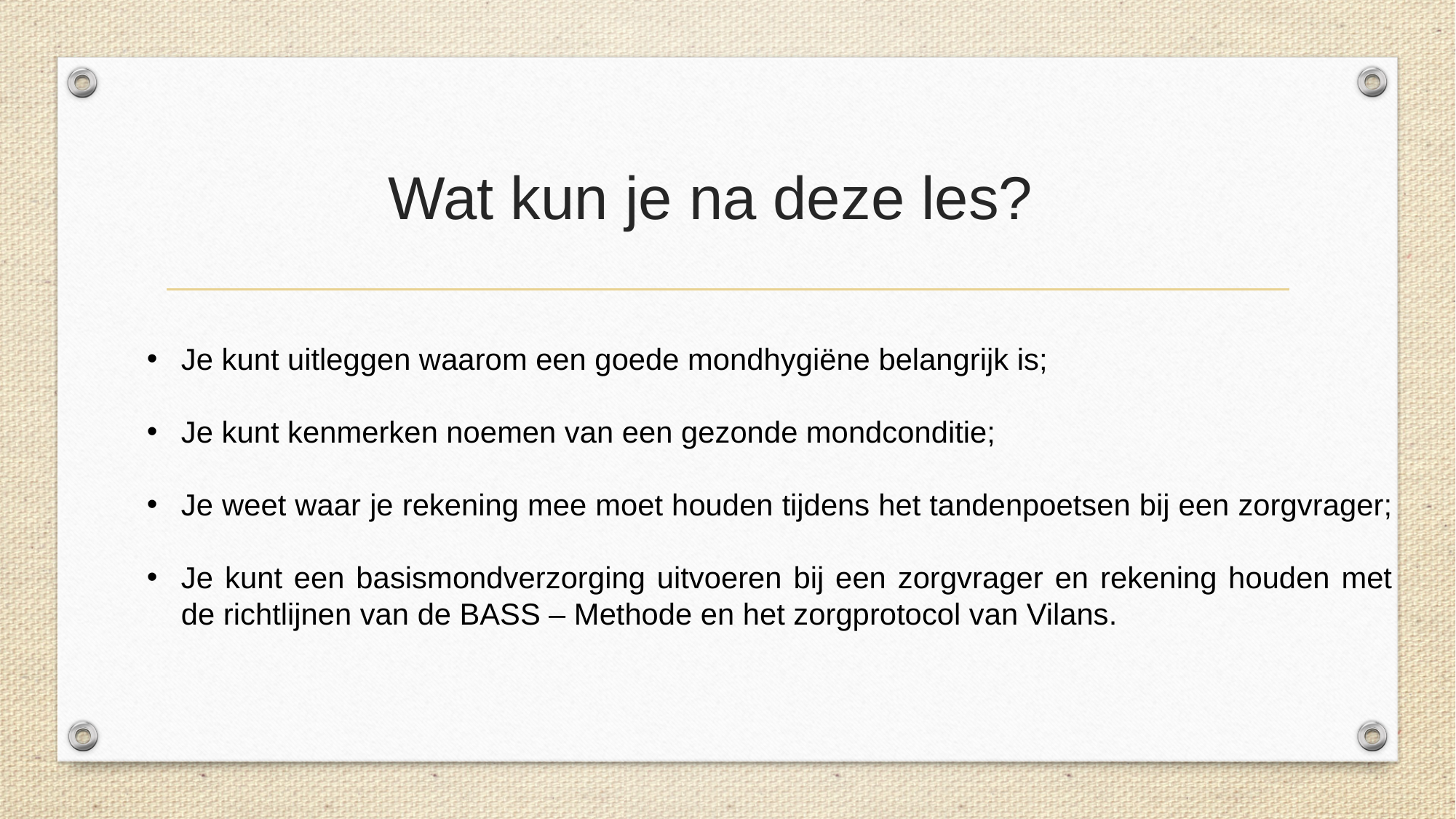

# Wat kun je na deze les?
Je kunt uitleggen waarom een goede mondhygiëne belangrijk is;

Je kunt kenmerken noemen van een gezonde mondconditie;

Je weet waar je rekening mee moet houden tijdens het tandenpoetsen bij een zorgvrager;

Je kunt een basismondverzorging uitvoeren bij een zorgvrager en rekening houden met de richtlijnen van de BASS – Methode en het zorgprotocol van Vilans.